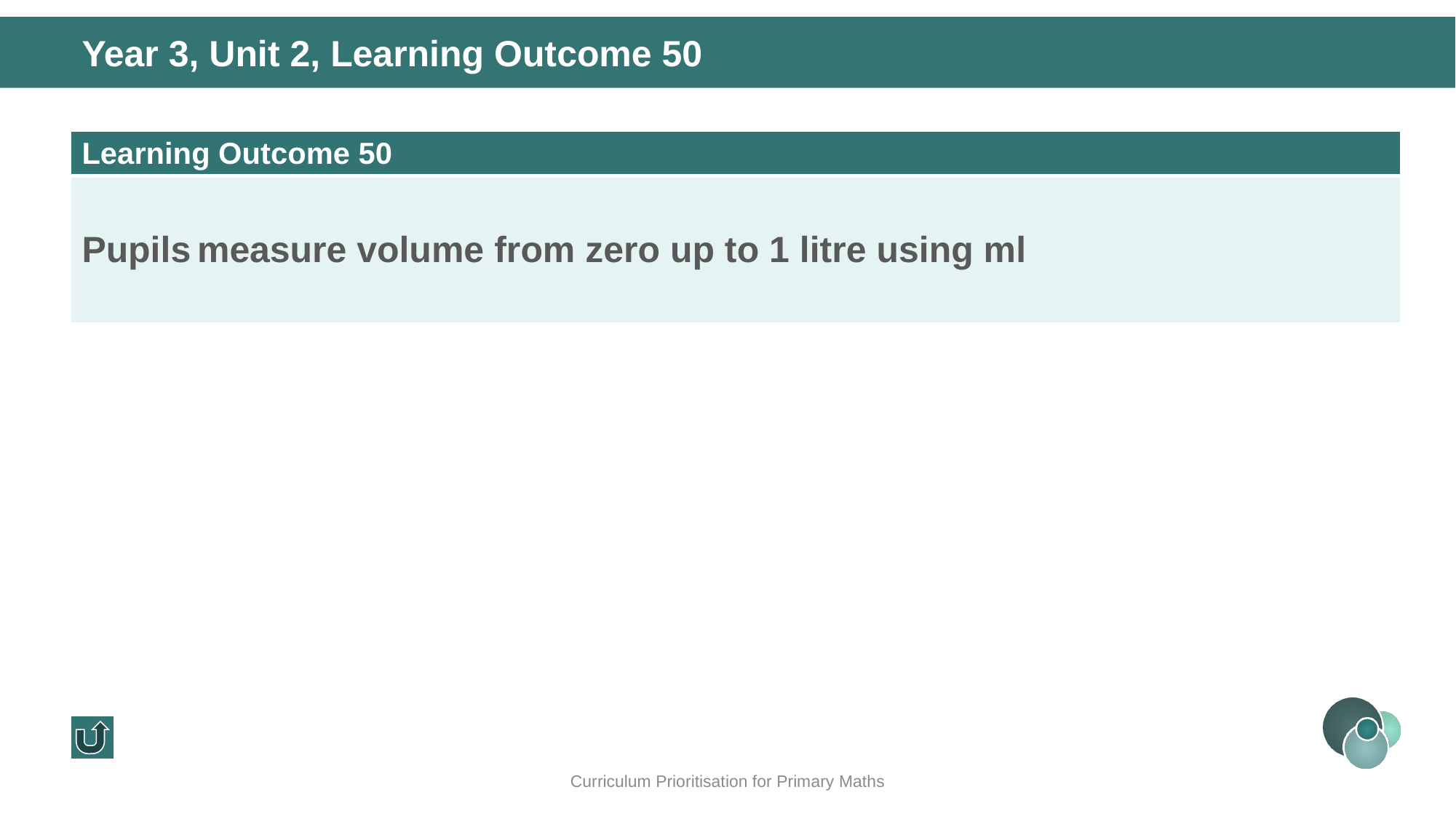

Year 3, Unit 2, Learning Outcome 50
| Learning Outcome 50 |
| --- |
| Pupils measure volume from zero up to 1 litre using ml |

Curriculum Prioritisation for Primary Maths